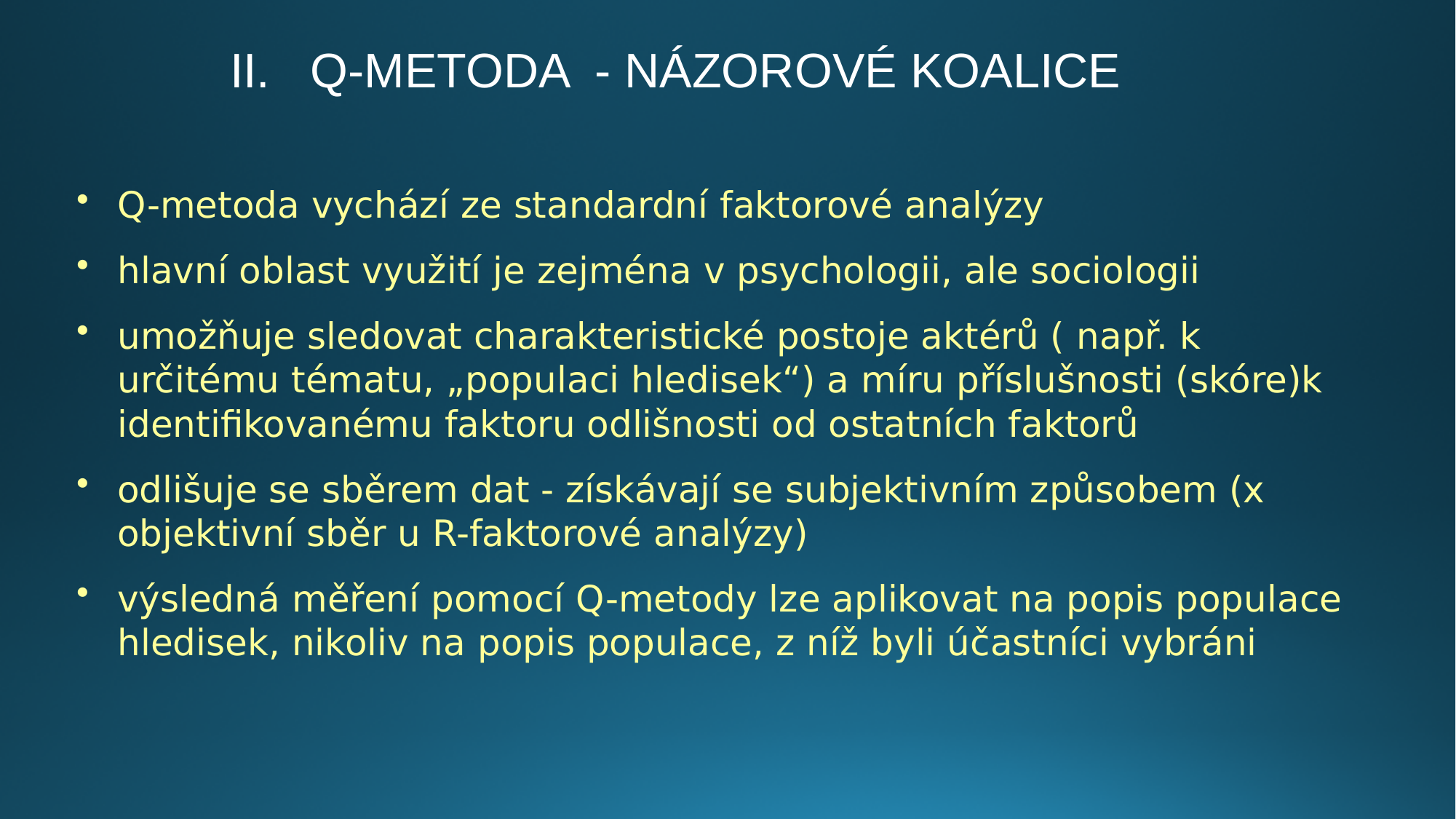

# II.   Q-METODA  - NÁZOROVÉ KOALICE
Q-metoda vychází ze standardní faktorové analýzy
hlavní oblast využití je zejména v psychologii, ale sociologii
umožňuje sledovat charakteristické postoje aktérů ( např. k určitému tématu, „populaci hledisek“) a míru příslušnosti (skóre)k identifikovanému faktoru odlišnosti od ostatních faktorů
odlišuje se sběrem dat - získávají se subjektivním způsobem (x objektivní sběr u R-faktorové analýzy)
výsledná měření pomocí Q-metody lze aplikovat na popis populace hledisek, nikoliv na popis populace, z níž byli účastníci vybráni